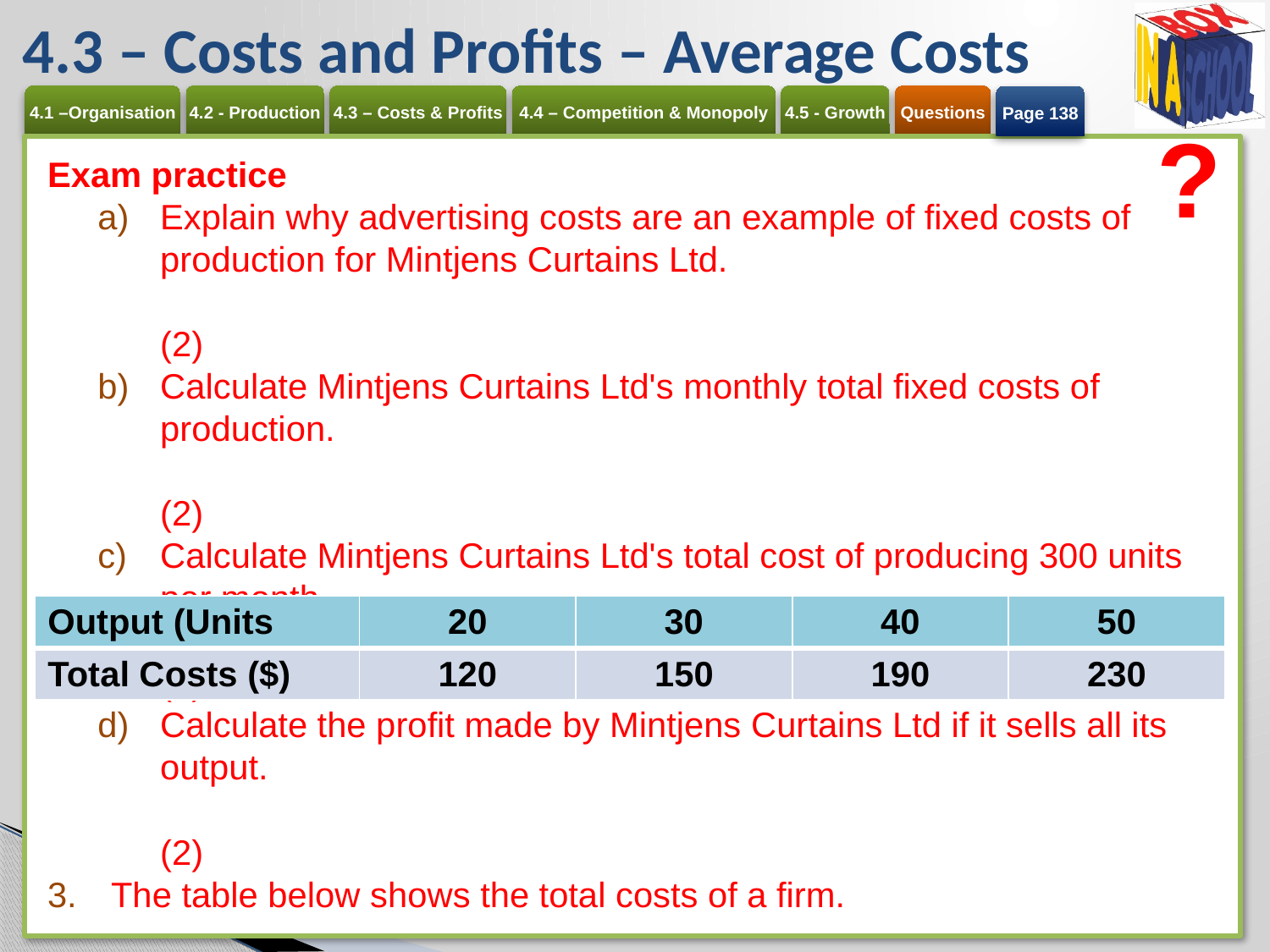

# 4.3 – Costs and Profits – Average Costs
Page 138
?
Exam practice
Explain why advertising costs are an example of fixed costs of production for Mintjens Curtains Ltd. 	(2)
Calculate Mintjens Curtains Ltd's monthly total fixed costs of production. 	(2)
Calculate Mintjens Curtains Ltd's total cost of producing 300 units per month. 	(2)
Calculate the profit made by Mintjens Curtains Ltd if it sells all its output. 	(2)
The table below shows the total costs of a firm.
Calculate the total revenues at each level of output if the selling price is $5. 	(4)
From the above calculations, identify the number of units that the firm should produce in order to maximise profits. 	(1)
| Output (Units | 20 | 30 | 40 | 50 |
| --- | --- | --- | --- | --- |
| Total Costs ($) | 120 | 150 | 190 | 230 |